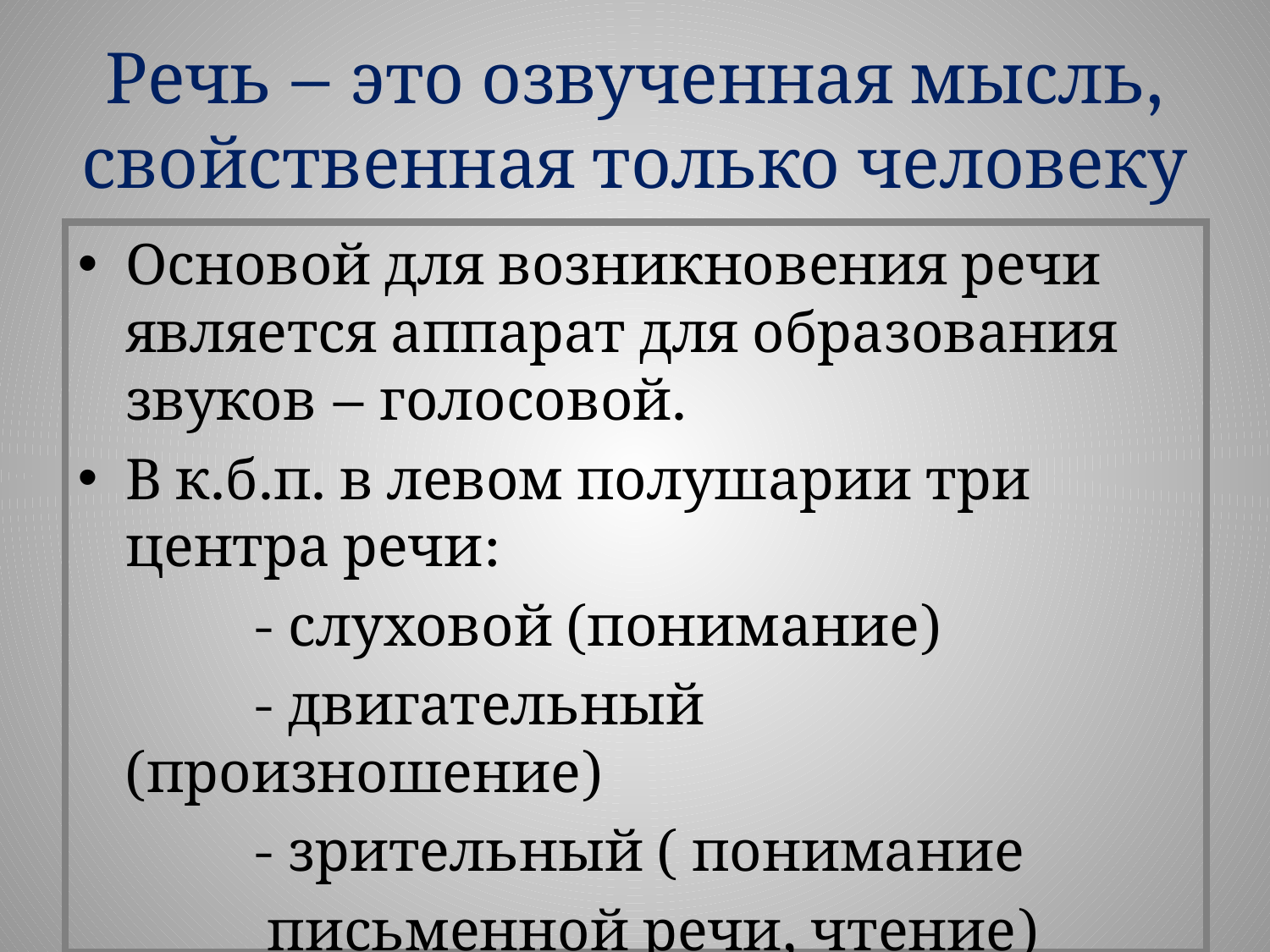

# Речь – это озвученная мысль, свойственная только человеку
Основой для возникновения речи является аппарат для образования звуков – голосовой.
В к.б.п. в левом полушарии три центра речи:
             - слуховой (понимание)
             - двигательный (произношение)
             - зрительный ( понимание
              письменной речи, чтение)